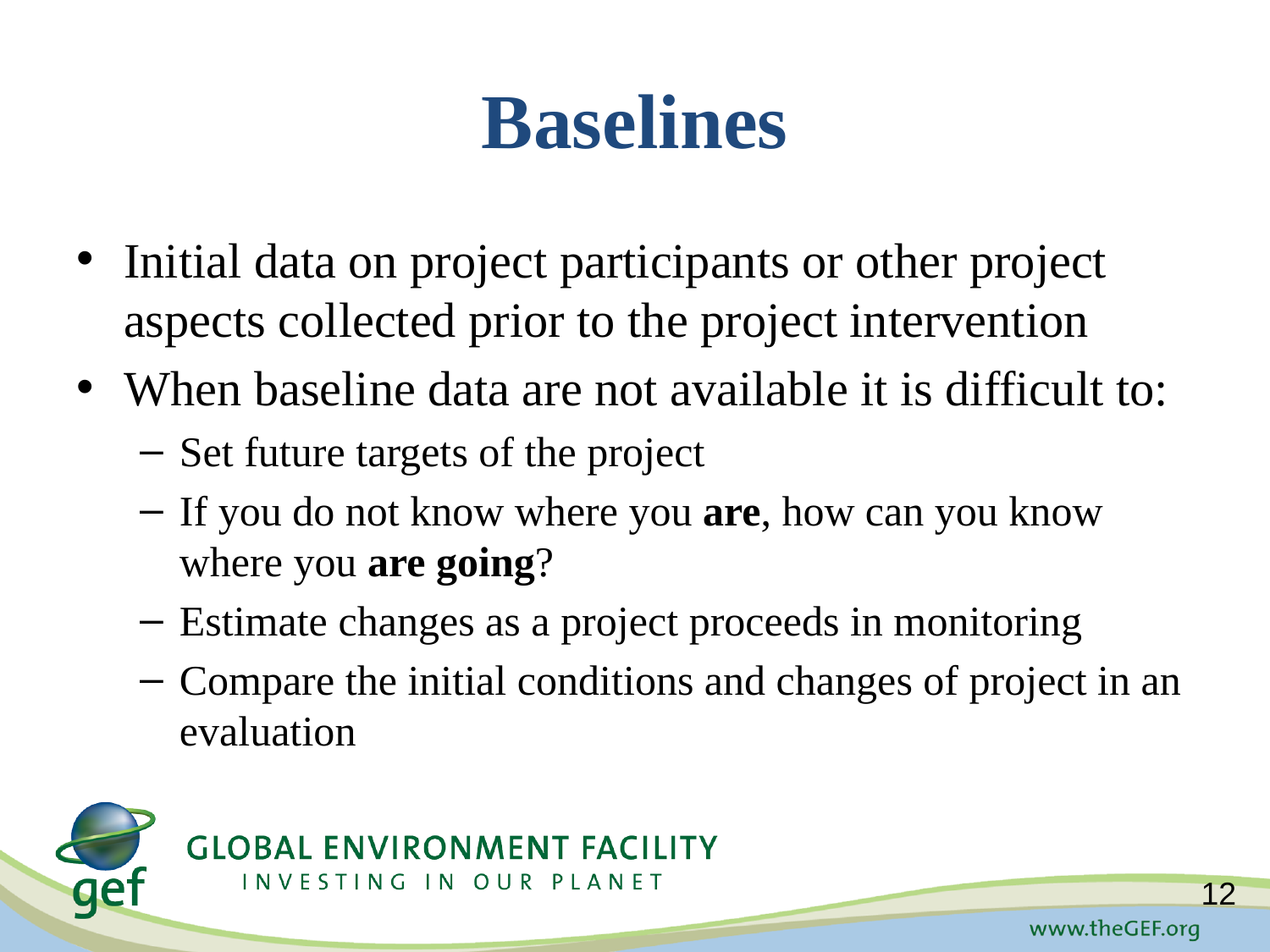

# Baselines
Initial data on project participants or other project aspects collected prior to the project intervention
When baseline data are not available it is difficult to:
Set future targets of the project
If you do not know where you are, how can you know where you are going?
Estimate changes as a project proceeds in monitoring
Compare the initial conditions and changes of project in an evaluation

12